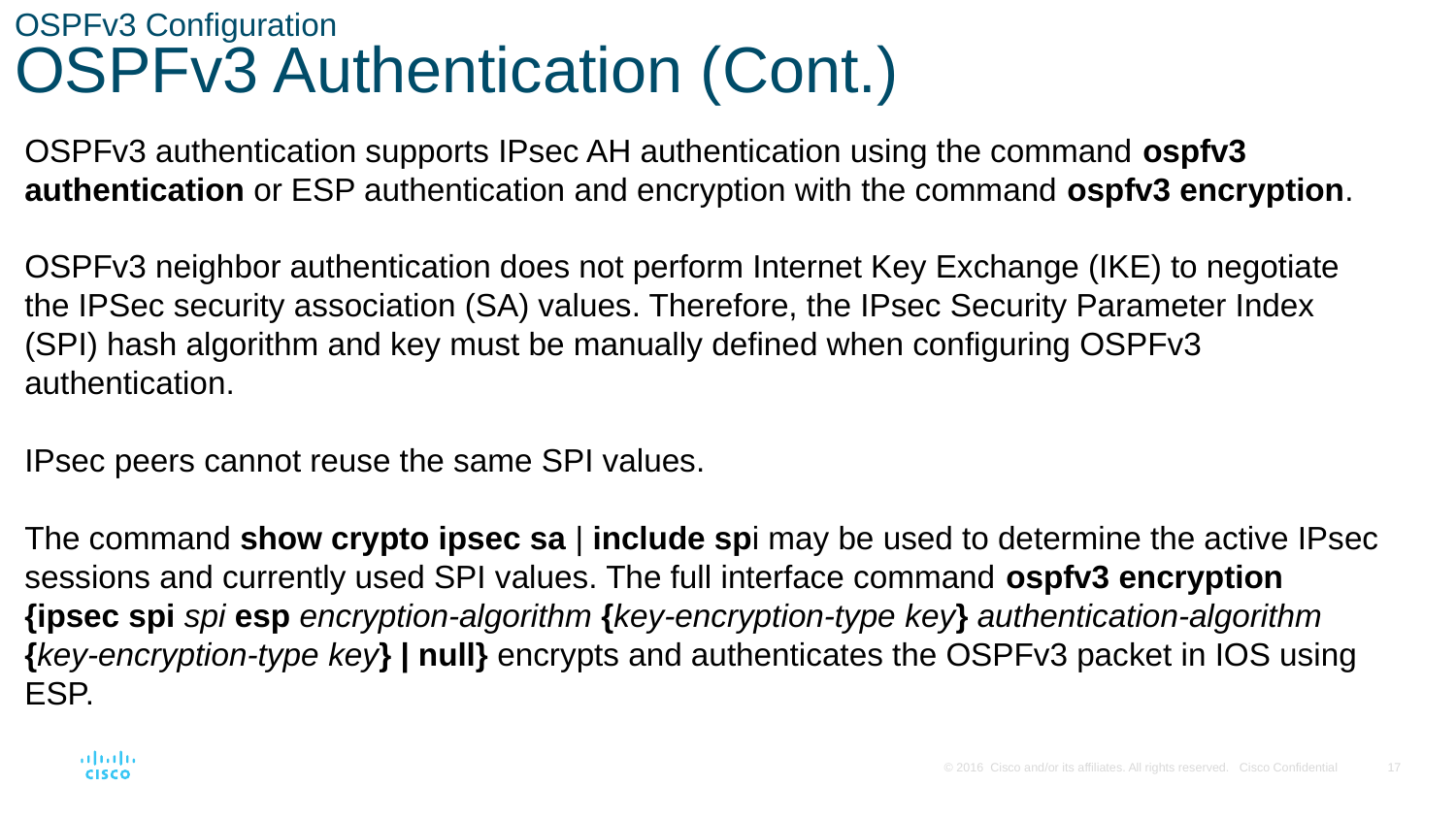

# OSPFv3 Configuration OSPFv3 Authentication (Cont.)
OSPFv3 authentication supports IPsec AH authentication using the command ospfv3
authentication or ESP authentication and encryption with the command ospfv3 encryption.

OSPFv3 neighbor authentication does not perform Internet Key Exchange (IKE) to negotiate the IPSec security association (SA) values. Therefore, the IPsec Security Parameter Index (SPI) hash algorithm and key must be manually defined when configuring OSPFv3 authentication.

IPsec peers cannot reuse the same SPI values.

The command show crypto ipsec sa | include spi may be used to determine the active IPsec sessions and currently used SPI values. The full interface command ospfv3 encryption {ipsec spi spi esp encryption-algorithm {key-encryption-type key} authentication-algorithm {key-encryption-type key} | null} encrypts and authenticates the OSPFv3 packet in IOS using ESP.